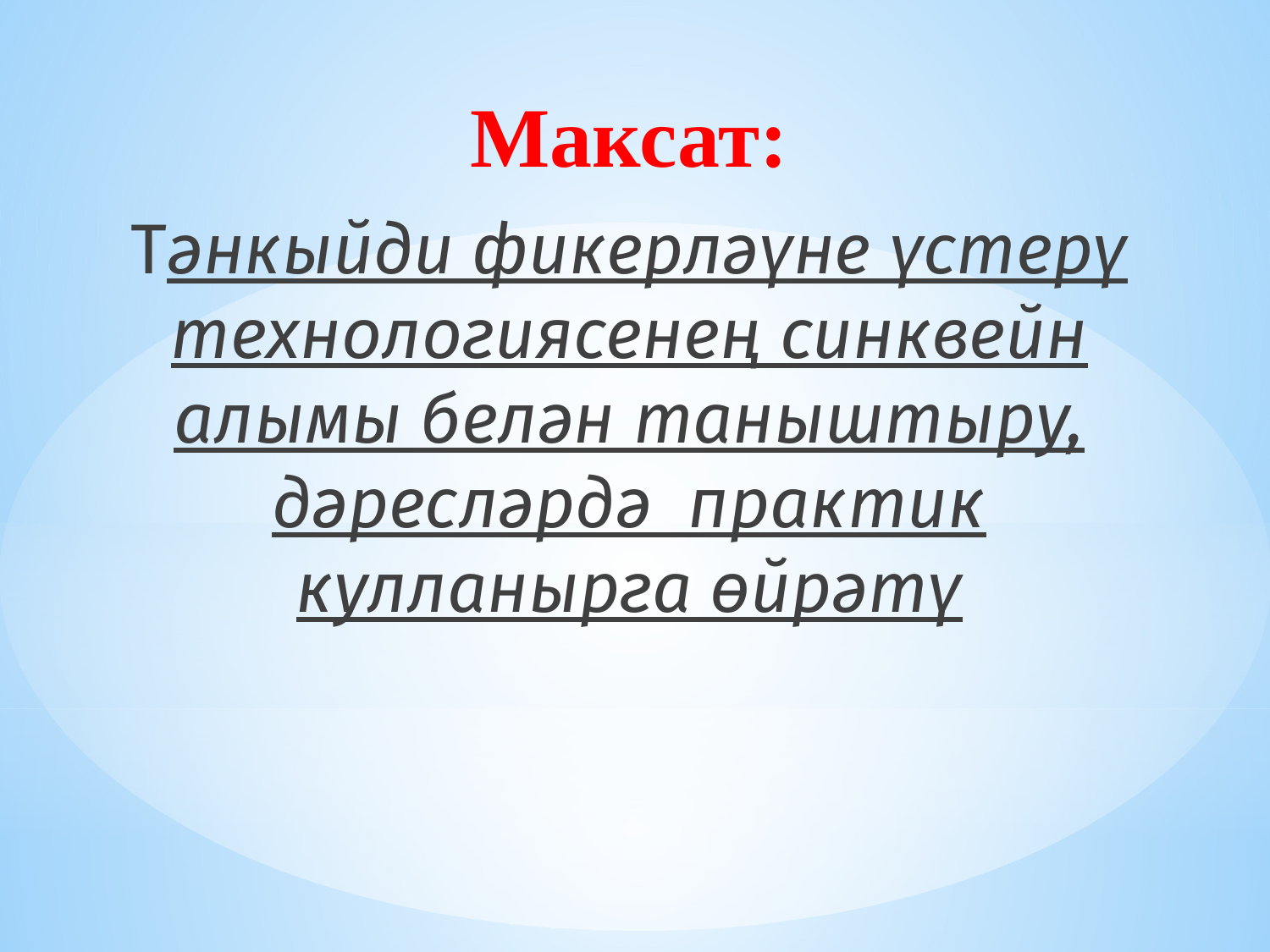

Максат:
Тәнкыйди фикерләүне үстерү технологиясенең синквейн алымы белән таныштыру, дәресләрдә  практик кулланырга өйрәтү